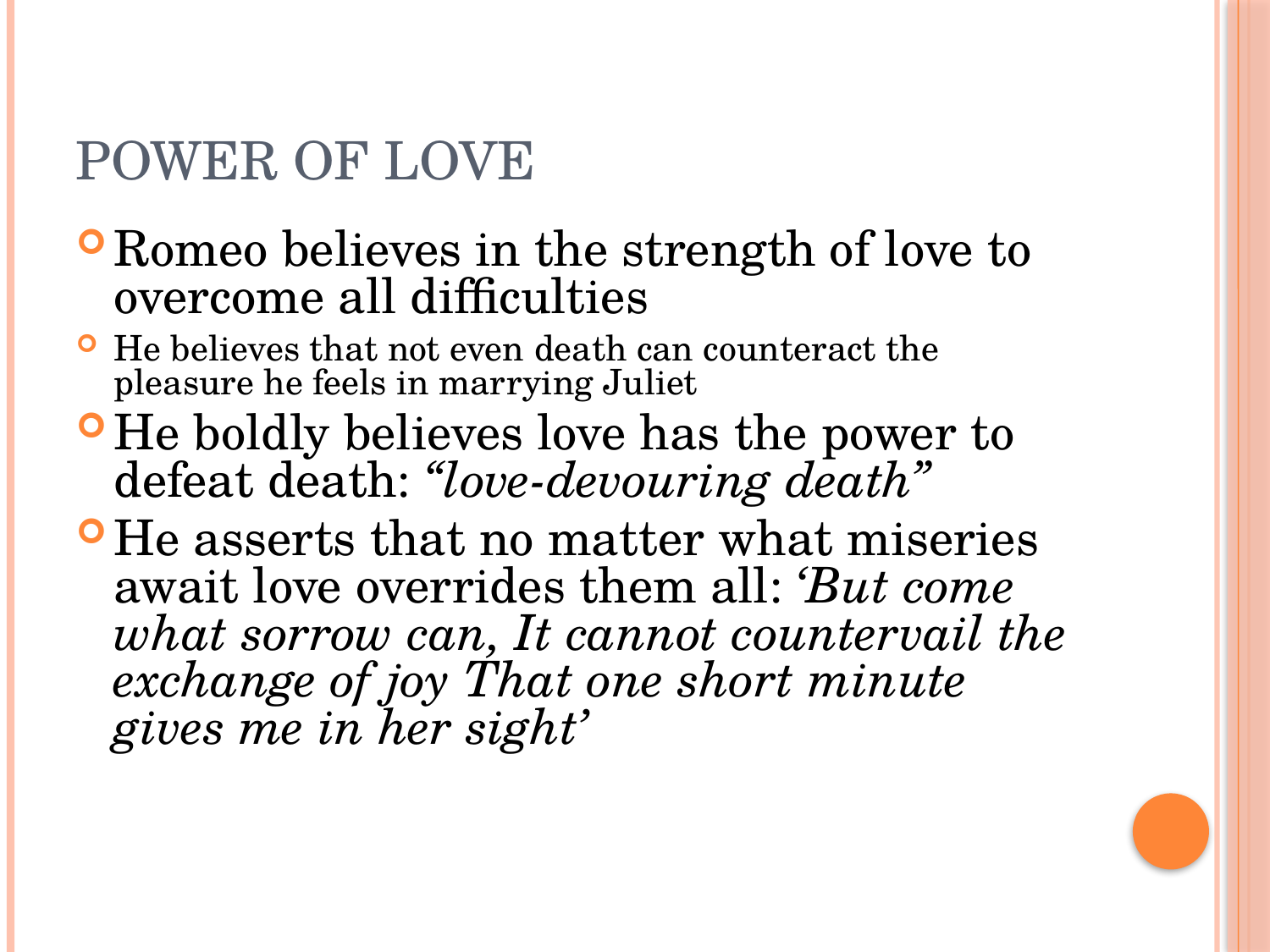

# Power of Love
Romeo believes in the strength of love to overcome all difficulties
He believes that not even death can counteract the pleasure he feels in marrying Juliet
He boldly believes love has the power to defeat death: “love-devouring death”
He asserts that no matter what miseries await love overrides them all: ‘But come what sorrow can, It cannot countervail the exchange of joy That one short minute gives me in her sight’